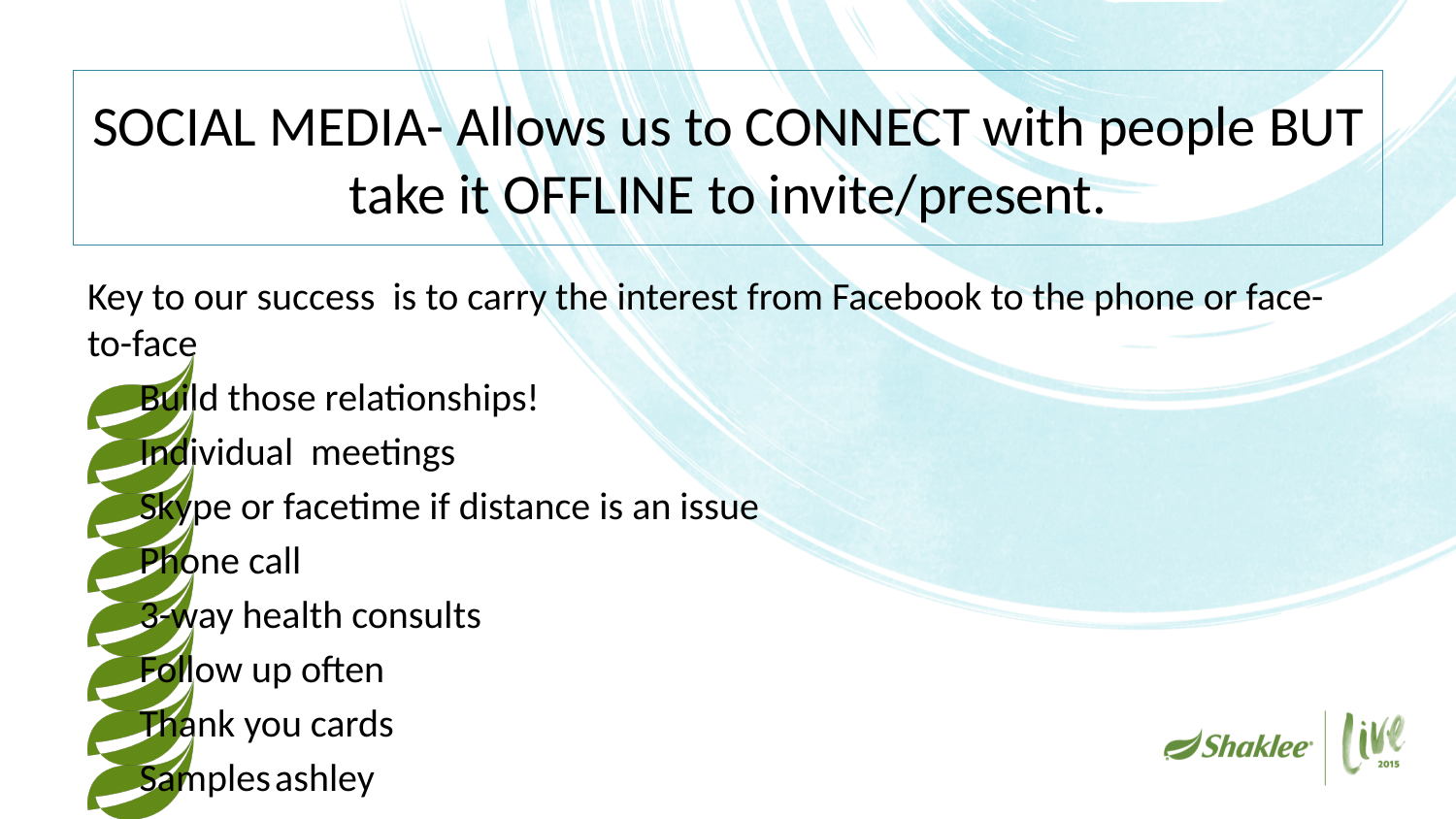

# SOCIAL MEDIA- Allows us to CONNECT with people BUT take it OFFLINE to invite/present.
Key to our success  is to carry the interest from Facebook to the phone or face-to-face
Build those relationships!
Individual  meetings
Skype or facetime if distance is an issue
Phone call
3-way health consults
Follow up often
Thank you cards
Samples								ashley